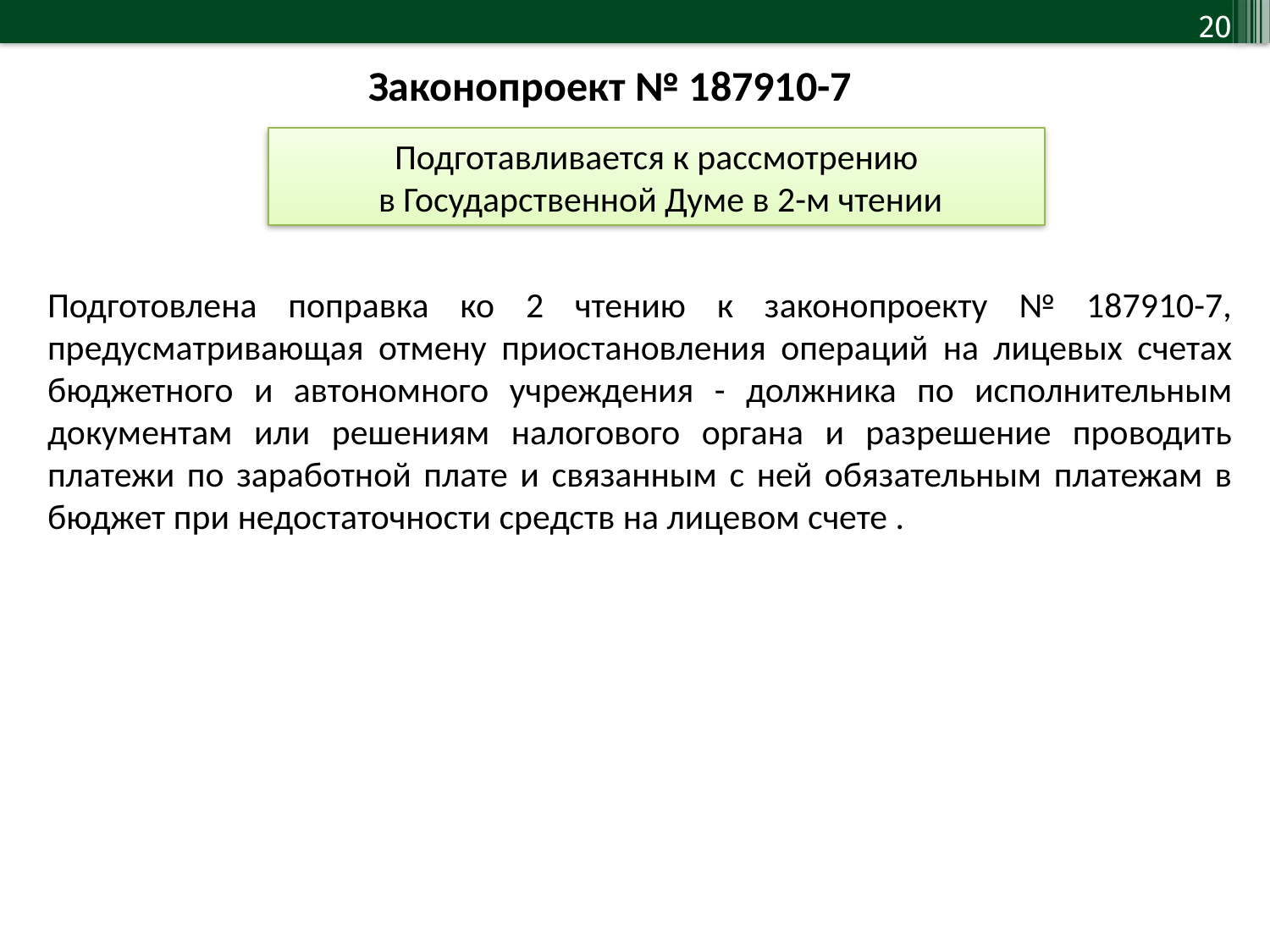

Законопроект № 187910-7
Подготавливается к рассмотрению
 в Государственной Думе в 2-м чтении
Подготовлена поправка ко 2 чтению к законопроекту № 187910-7, предусматривающая отмену приостановления операций на лицевых счетах бюджетного и автономного учреждения - должника по исполнительным документам или решениям налогового органа и разрешение проводить платежи по заработной плате и связанным с ней обязательным платежам в бюджет при недостаточности средств на лицевом счете .